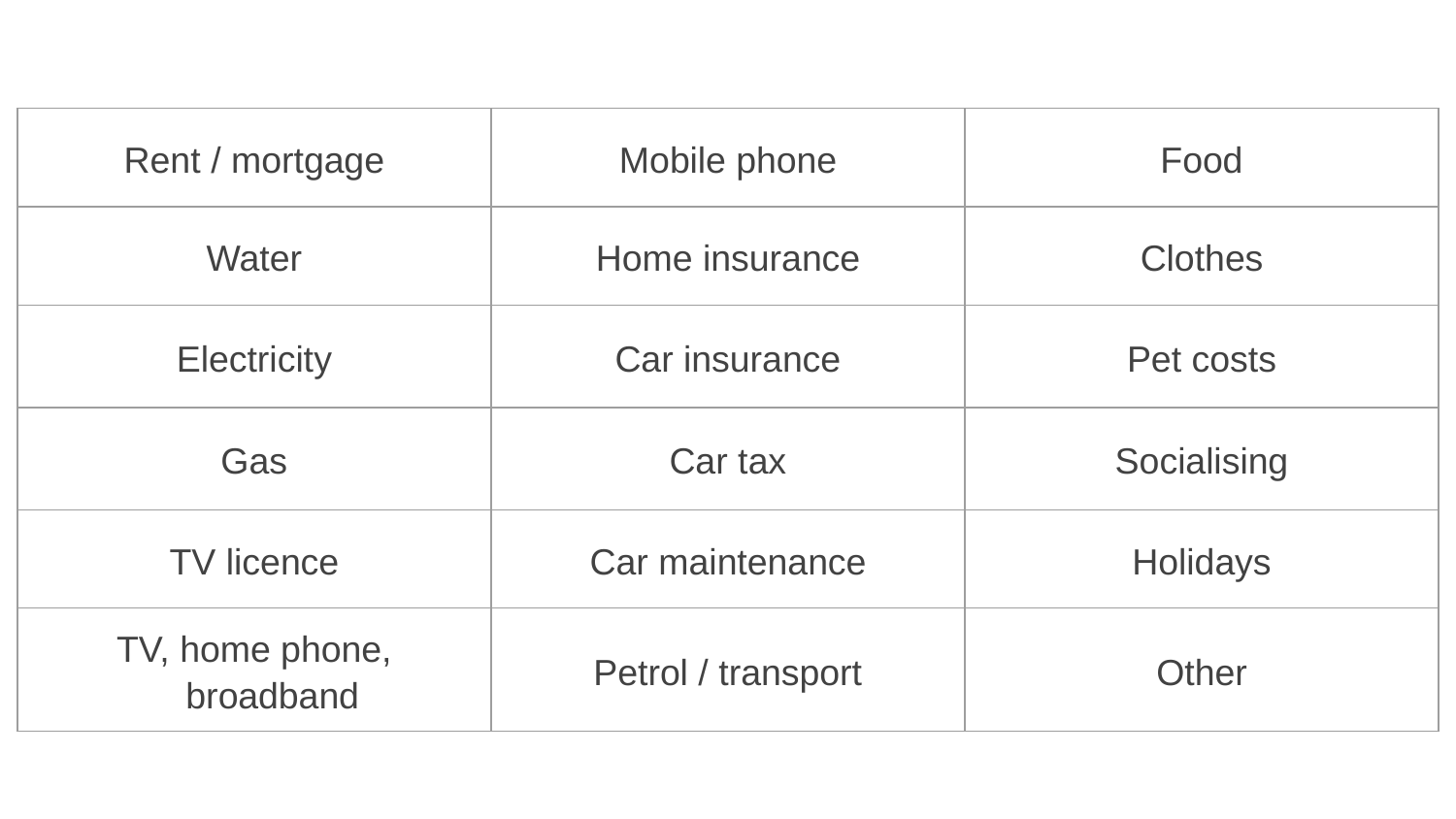

| Rent / mortgage | Mobile phone | Food |
| --- | --- | --- |
| Water | Home insurance | Clothes |
| Electricity | Car insurance | Pet costs |
| Gas | Car tax | Socialising |
| TV licence | Car maintenance | Holidays |
| TV, home phone, broadband | Petrol / transport | Other |